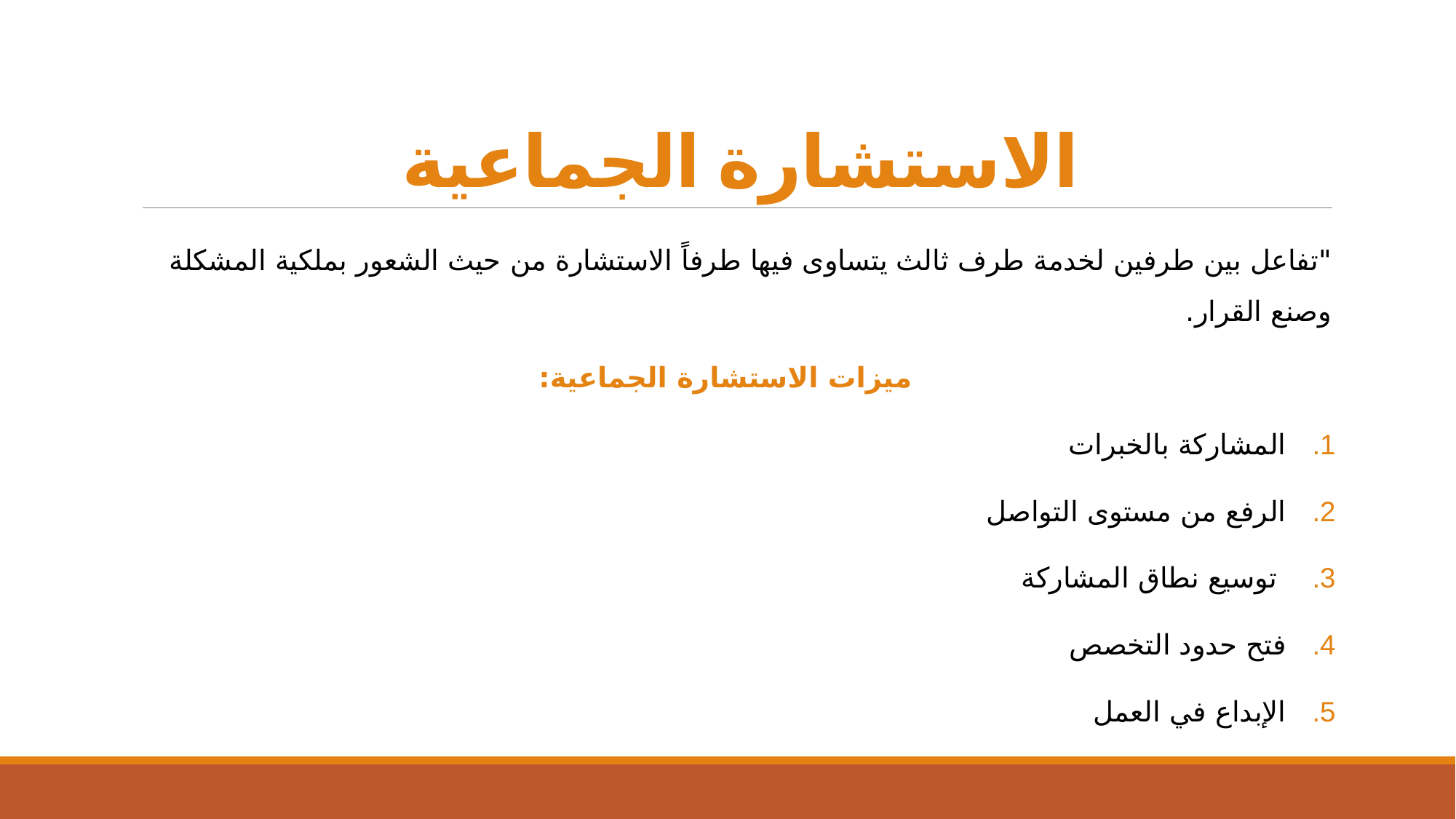

# الاستشارة الجماعية
"تفاعل بين طرفين لخدمة طرف ثالث يتساوى فيها طرفاً الاستشارة من حيث الشعور بملكية المشكلة وصنع القرار.
ميزات الاستشارة الجماعية:
المشاركة بالخبرات
الرفع من مستوى التواصل
 توسيع نطاق المشاركة
فتح حدود التخصص
الإبداع في العمل